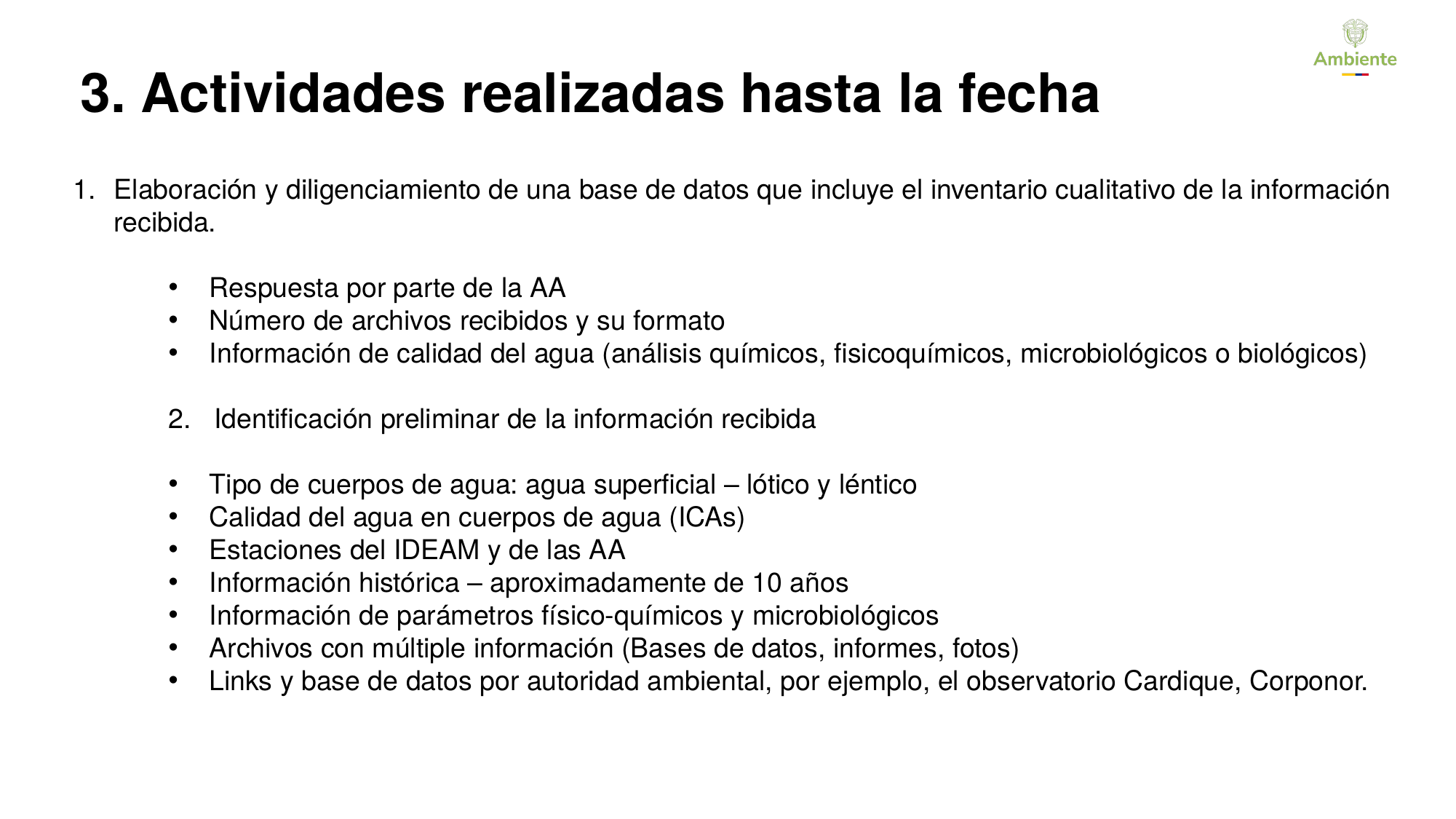

3. Actividades realizadas hasta la fecha

Elaboración y diligenciamiento de una base de datos que incluye el inventario cualitativo de la información recibida.

Respuesta por parte de la AA
Número de archivos recibidos y su formato
Información de calidad del agua (análisis químicos, fisicoquímicos, microbiológicos o biológicos)

	2.   Identificación preliminar de la información recibida

Tipo de cuerpos de agua: agua superficial – lótico y léntico
Calidad del agua en cuerpos de agua (ICAs)
Estaciones del IDEAM y de las AA
Información histórica – aproximadamente de 10 años
Información de parámetros físico-químicos y microbiológicos
Archivos con múltiple información (Bases de datos, informes, fotos)
Links y base de datos por autoridad ambiental, por ejemplo, el observatorio Cardique, Corponor.